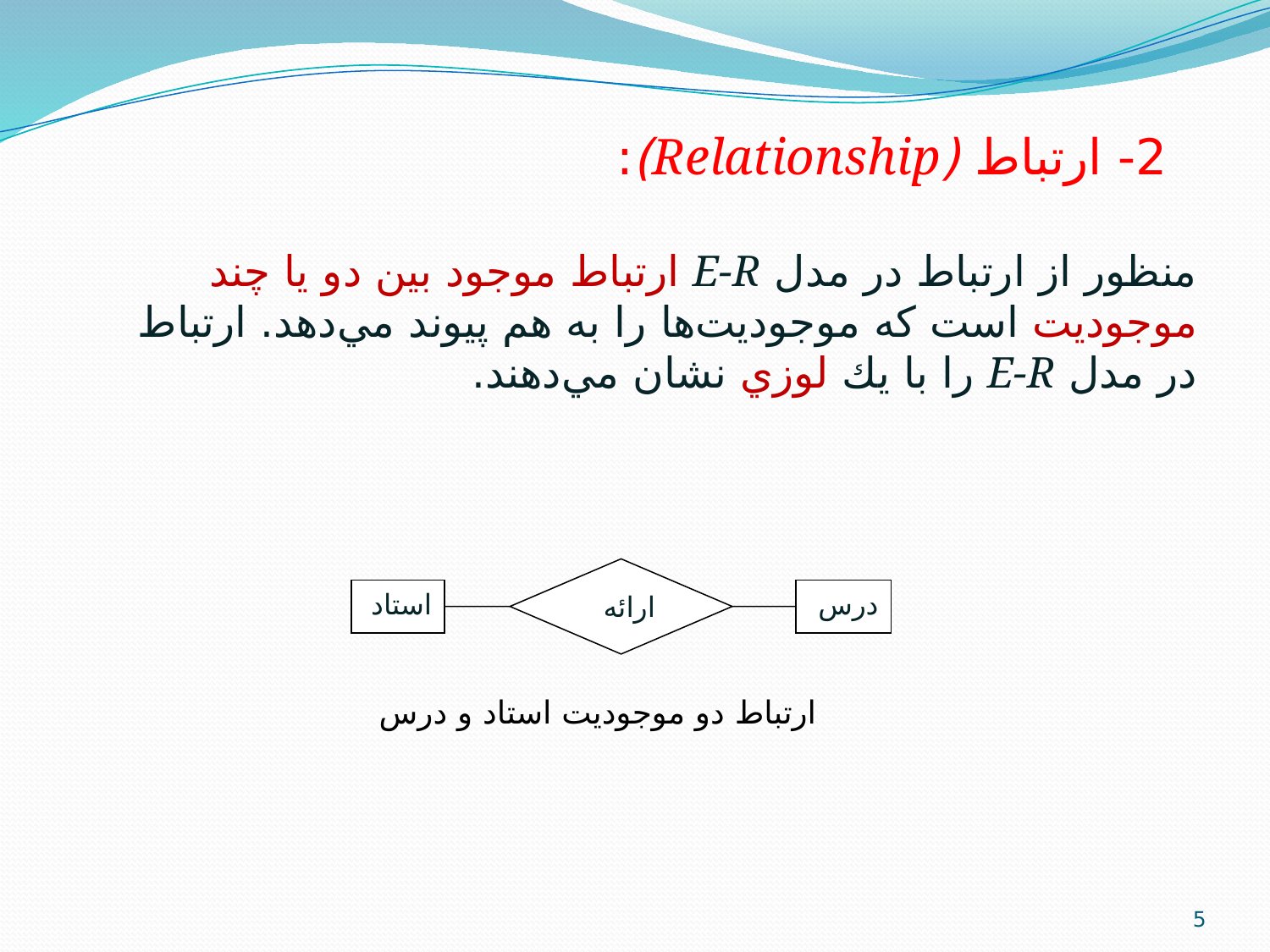

2- ارتباط (Relationship):
منظور از ارتباط در مدل E-R ارتباط موجود بين دو يا چند موجوديت است كه موجوديت‌ها را به هم پيوند مي‌دهد. ارتباط در مدل E-R را با يك لوزي نشان مي‌دهند.
 ارائه
استاد
درس
ارتباط دو موجوديت استاد و درس
5